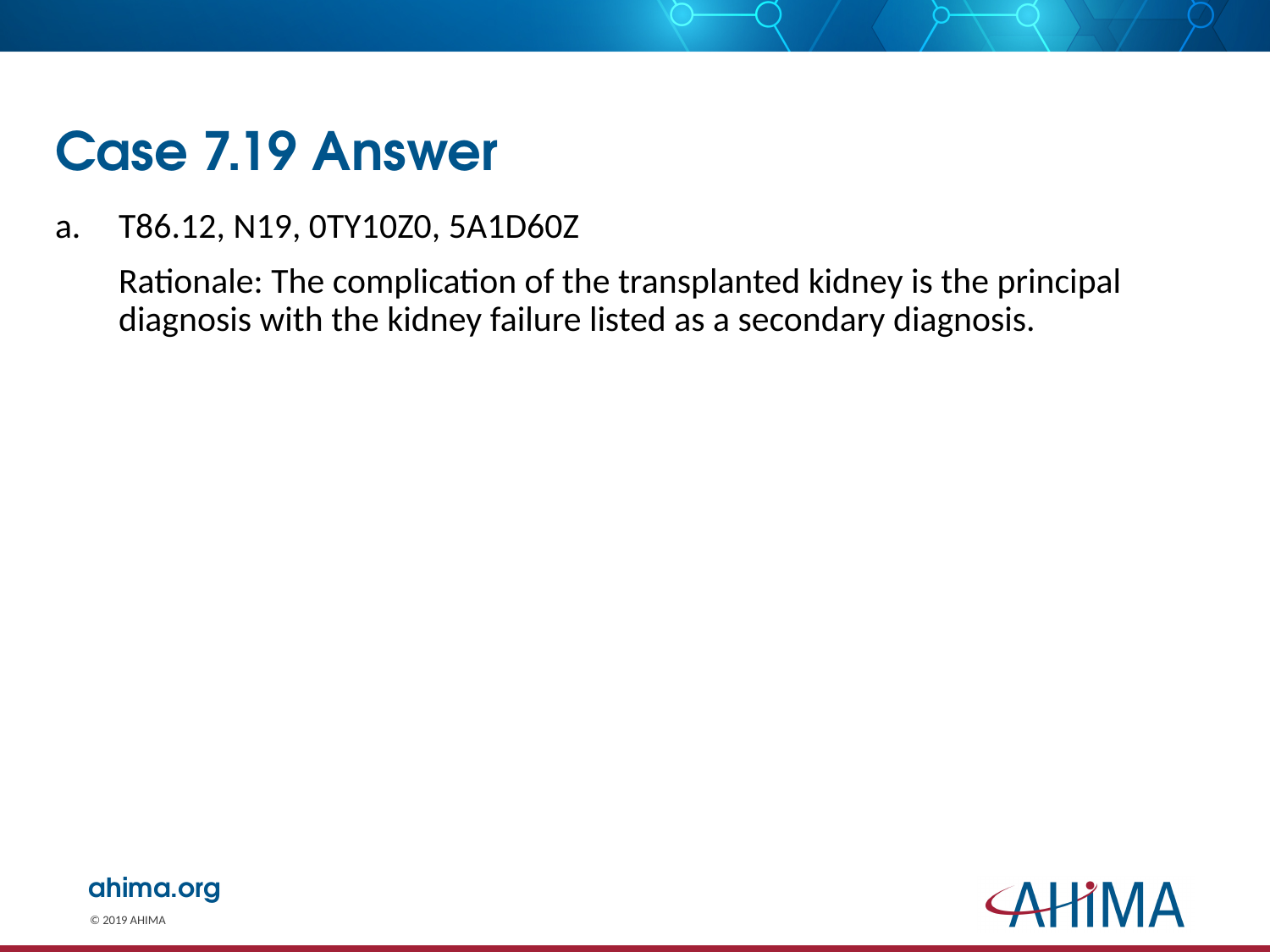

# Case 7.19 Answer
T86.12, N19, 0TY10Z0, 5A1D60Z
	Rationale: The complication of the transplanted kidney is the principal diagnosis with the kidney failure listed as a secondary diagnosis.